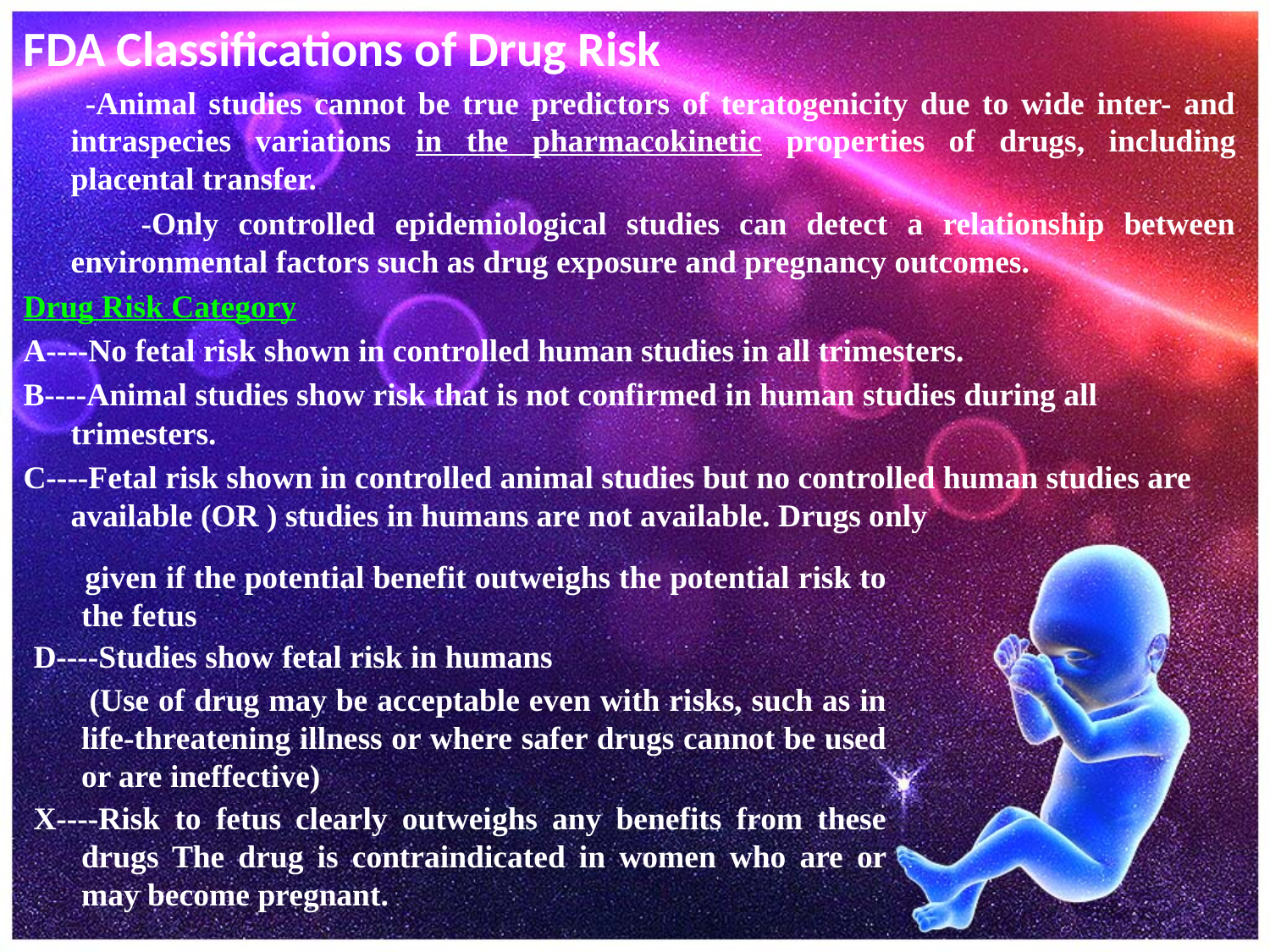

FDA Classifications of Drug Risk
     -Animal studies cannot be true predictors of teratogenicity due to wide inter- and intraspecies variations in the pharmacokinetic properties of drugs, including placental transfer.
      -Only controlled epidemiological studies can detect a relationship between environmental factors such as drug exposure and pregnancy outcomes.
Drug Risk Category
A----No fetal risk shown in controlled human studies in all trimesters.
B----Animal studies show risk that is not confirmed in human studies during all trimesters.
C----Fetal risk shown in controlled animal studies but no controlled human studies are     available (OR ) studies in humans are not available. Drugs only
      given if the potential benefit outweighs the potential risk to the fetus
D----Studies show fetal risk in humans
      (Use of drug may be acceptable even with risks, such as in life-threatening illness or where safer drugs cannot be used or are ineffective)
X----Risk to fetus clearly outweighs any benefits from these drugs The drug is contraindicated in women who are or may become pregnant.